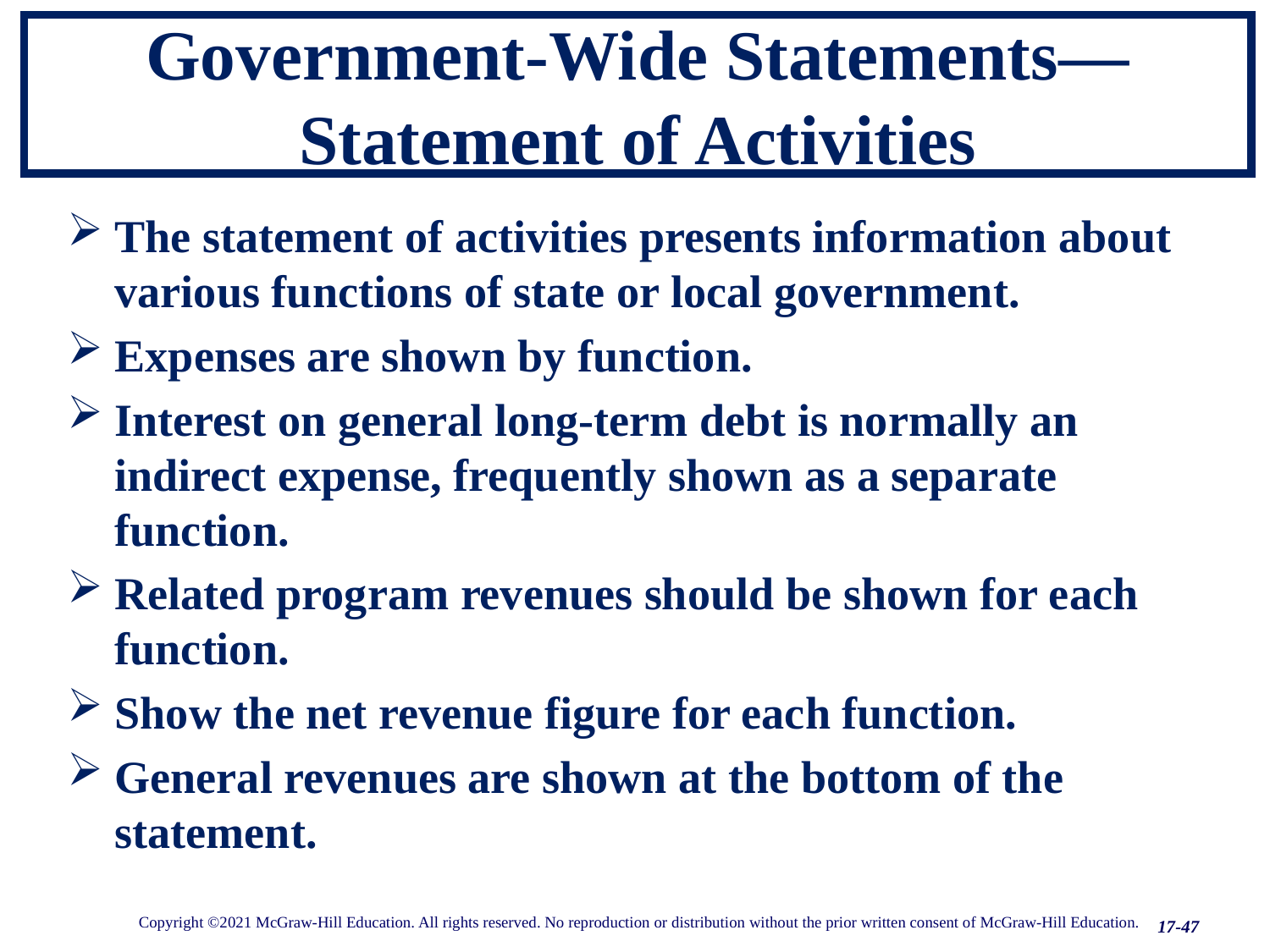

17-47
# Government-Wide Statements—Statement of Activities
The statement of activities presents information about various functions of state or local government.
Expenses are shown by function.
Interest on general long-term debt is normally an indirect expense, frequently shown as a separate function.
Related program revenues should be shown for each function.
Show the net revenue figure for each function.
General revenues are shown at the bottom of the statement.
17-47
Copyright ©2021 McGraw-Hill Education. All rights reserved. No reproduction or distribution without the prior written consent of McGraw-Hill Education.